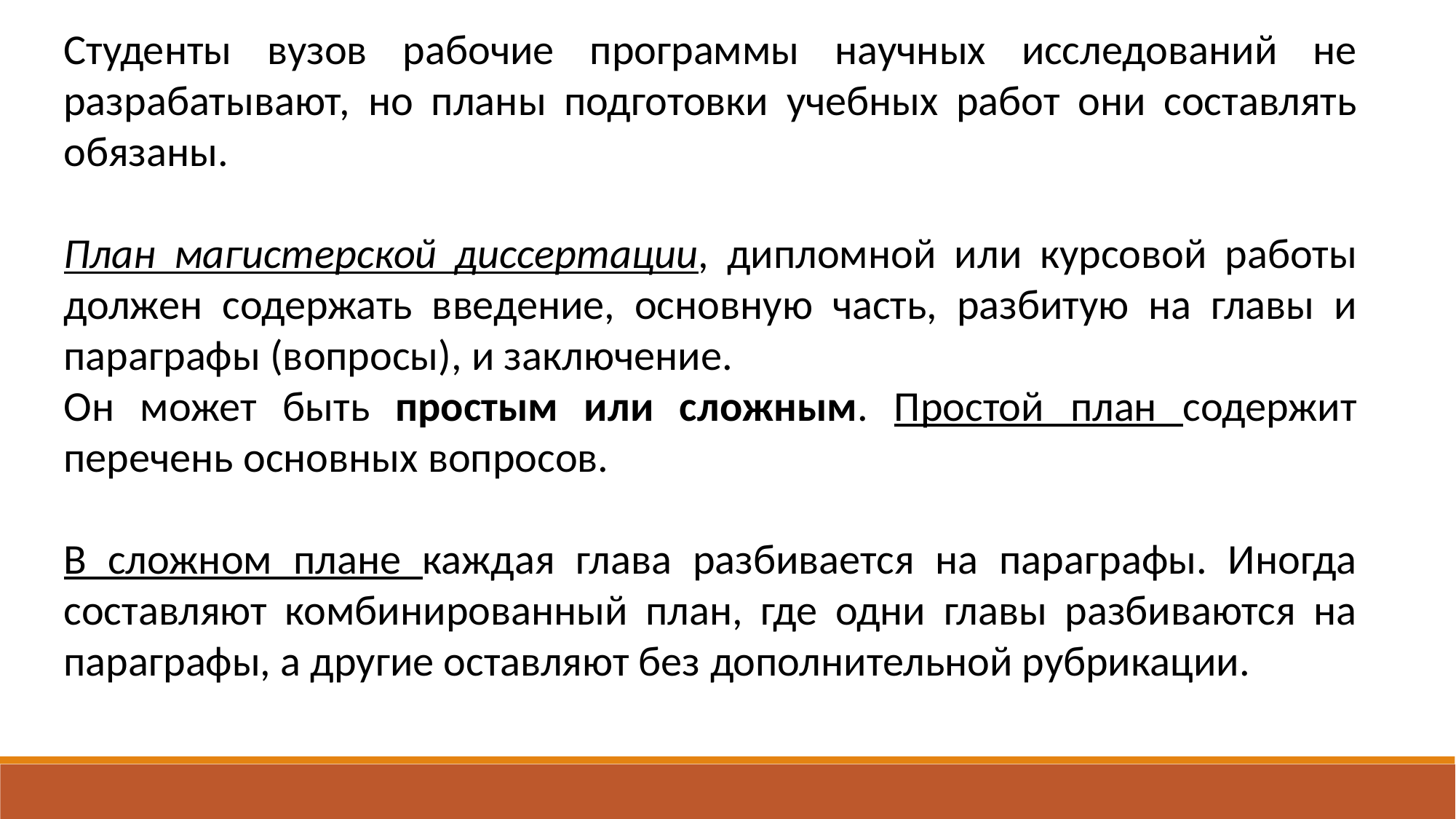

Студенты вузов рабочие программы научных исследований не разрабатывают, но планы подготовки учебных работ они составлять обязаны.

План магистерской диссертации, дипломной или курсовой работы должен содержать введение, основную часть, разбитую на главы и параграфы (вопросы), и заключение.
Он может быть простым или сложным. Простой план содержит перечень основных вопросов.

В сложном плане каждая глава разбивается на параграфы. Иногда составляют комбинированный план, где одни главы разбиваются на параграфы, а другие оставляют без дополнительной рубрикации.